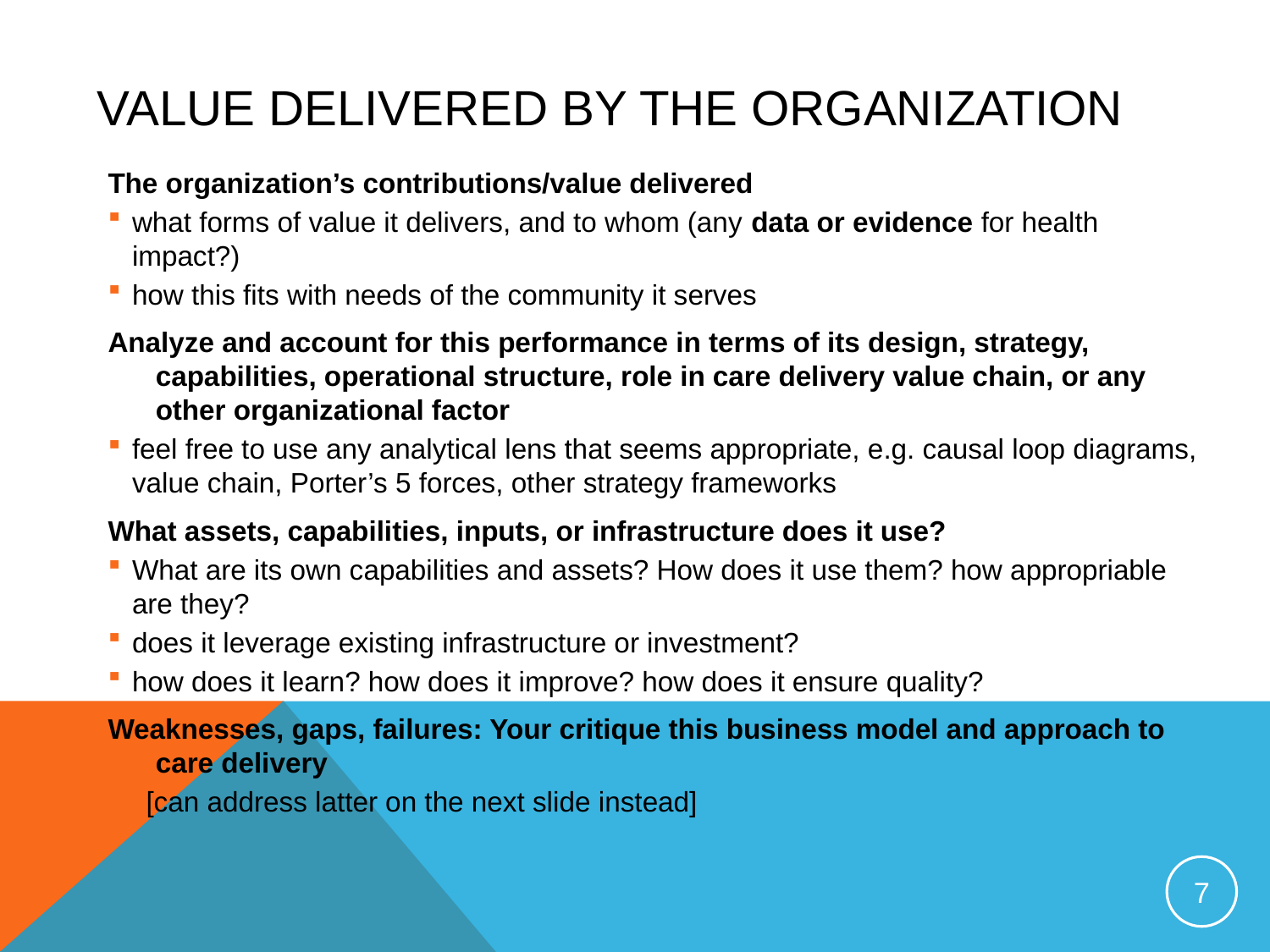

# value delivered by the organization
The organization’s contributions/value delivered
what forms of value it delivers, and to whom (any data or evidence for health impact?)
how this fits with needs of the community it serves
Analyze and account for this performance in terms of its design, strategy, capabilities, operational structure, role in care delivery value chain, or any other organizational factor
feel free to use any analytical lens that seems appropriate, e.g. causal loop diagrams, value chain, Porter’s 5 forces, other strategy frameworks
What assets, capabilities, inputs, or infrastructure does it use?
What are its own capabilities and assets? How does it use them? how appropriable are they?
does it leverage existing infrastructure or investment?
how does it learn? how does it improve? how does it ensure quality?
Weaknesses, gaps, failures: Your critique this business model and approach to care delivery
	[can address latter on the next slide instead]
7